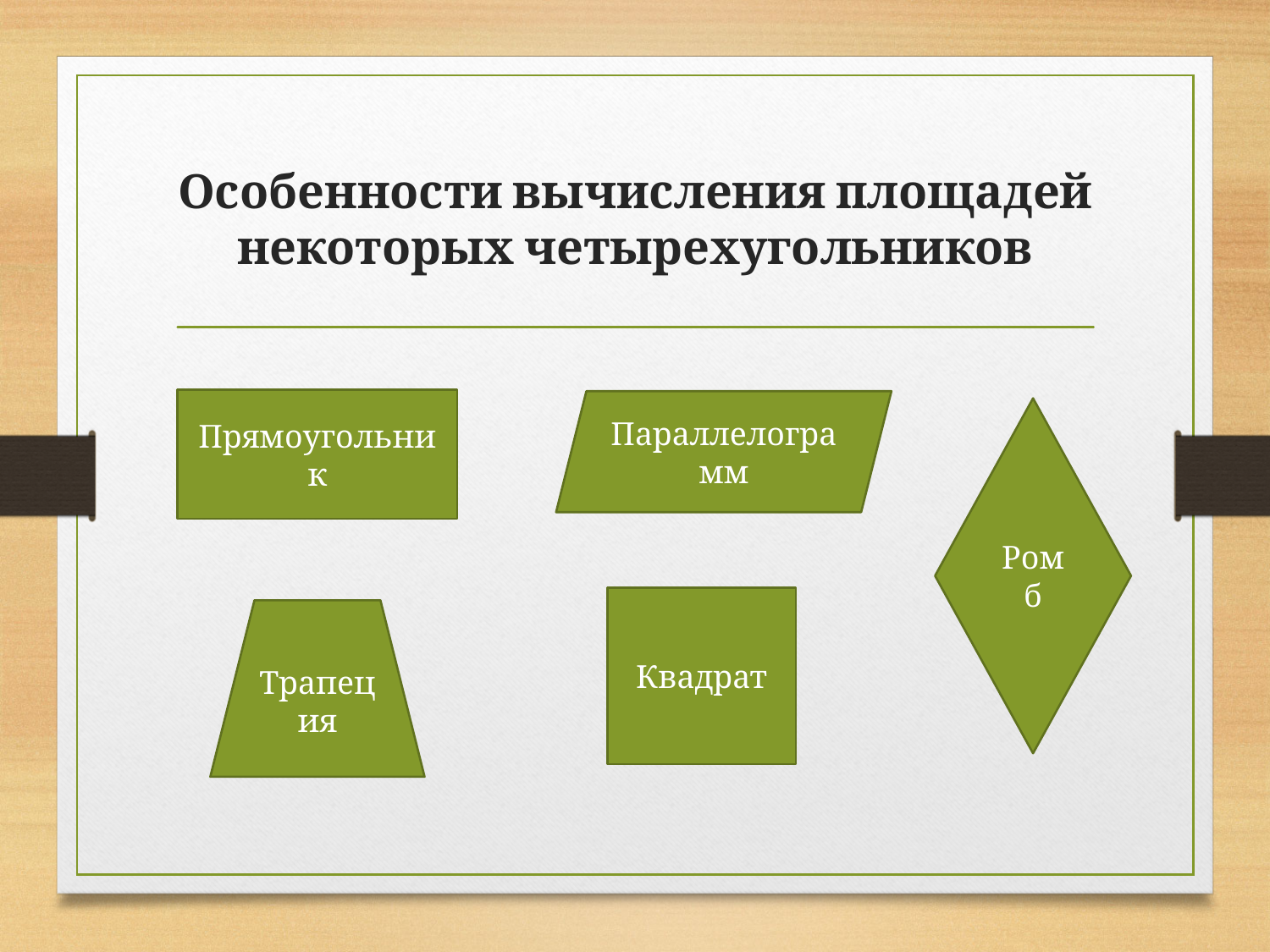

# Особенности вычисления площадей некоторых четырехугольников
Прямоугольник
Параллелограмм
Ромб
Квадрат
Трапеция